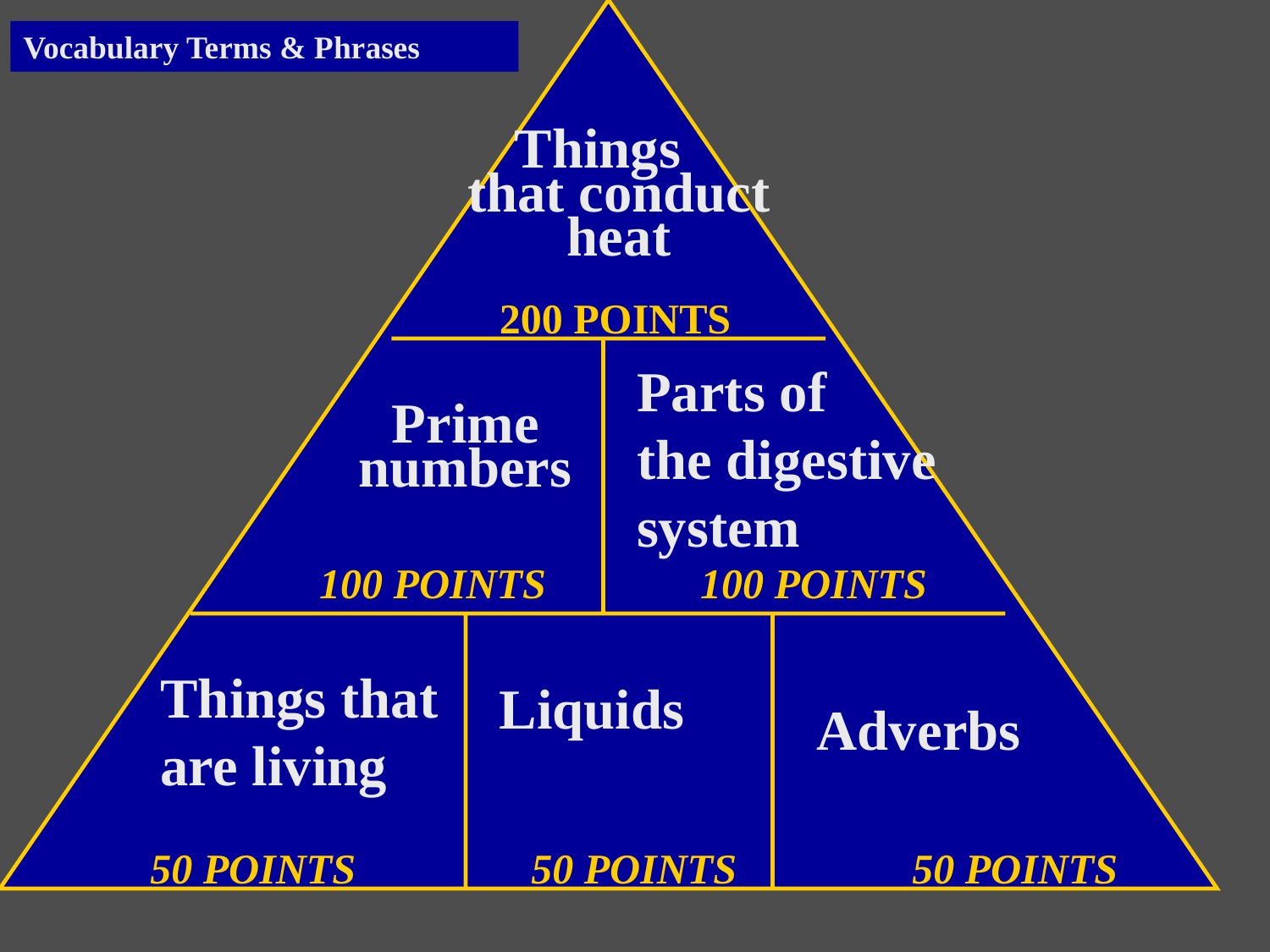

Vocabulary Terms & Phrases
Things    that conduct heat
200 POINTS

Parts of   the digestive system
Prime numbers
100 POINTS		100 POINTS
100 POINTS		100 POINTS

Things that are living
Liquids
Adverbs
50 POINTS		50 POINTS		50 POINTS